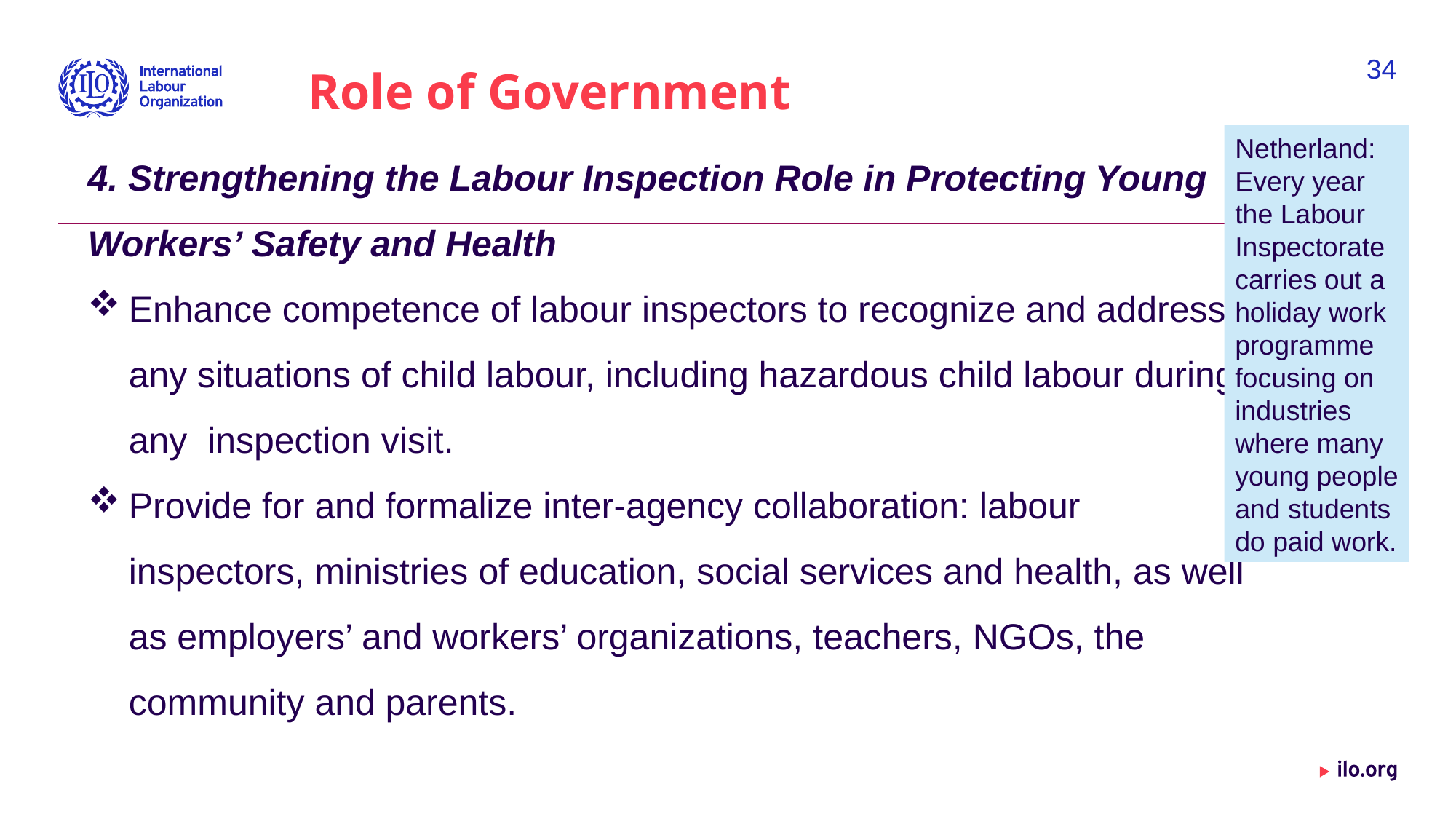

34
Role of Government
Netherland: Every year the Labour Inspectorate carries out a holiday work programme focusing on industries where many young people and students do paid work.
4. Strengthening the Labour Inspection Role in Protecting Young Workers’ Safety and Health
Enhance competence of labour inspectors to recognize and address any situations of child labour, including hazardous child labour during any  inspection visit.
Provide for and formalize inter-agency collaboration: labour inspectors, ministries of education, social services and health, as well as employers’ and workers’ organizations, teachers, NGOs, the community and parents.

Date: Monday / 01 / October / 2019